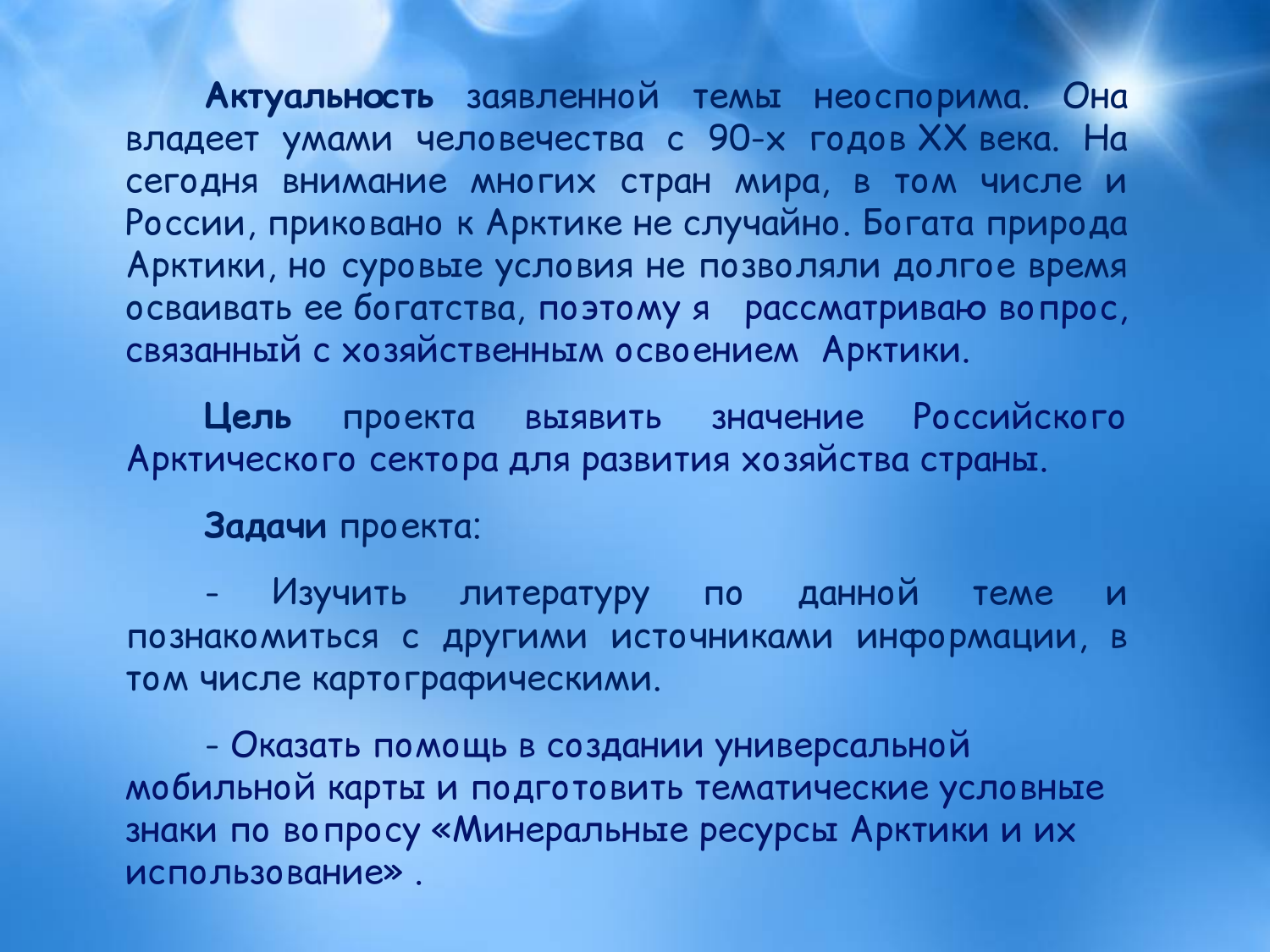

Актуальность заявленной темы неоспорима. Она владеет умами человечества с 90-х годов XX века. На сегодня внимание многих стран мира, в том числе и России, приковано к Арктике не случайно. Богата природа Арктики, но суровые условия не позволяли долгое время осваивать ее богатства, поэтому я   рассматриваю вопрос, связанный с хозяйственным освоением  Арктики.
Цель проекта выявить значение Российского Арктического сектора для развития хозяйства страны.
Задачи проекта:
- Изучить литературу по данной теме и познакомиться с другими источниками информации, в том числе картографическими.
- Оказать помощь в создании универсальной мобильной карты и подготовить тематические условные знаки по вопросу «Минеральные ресурсы Арктики и их использование» .